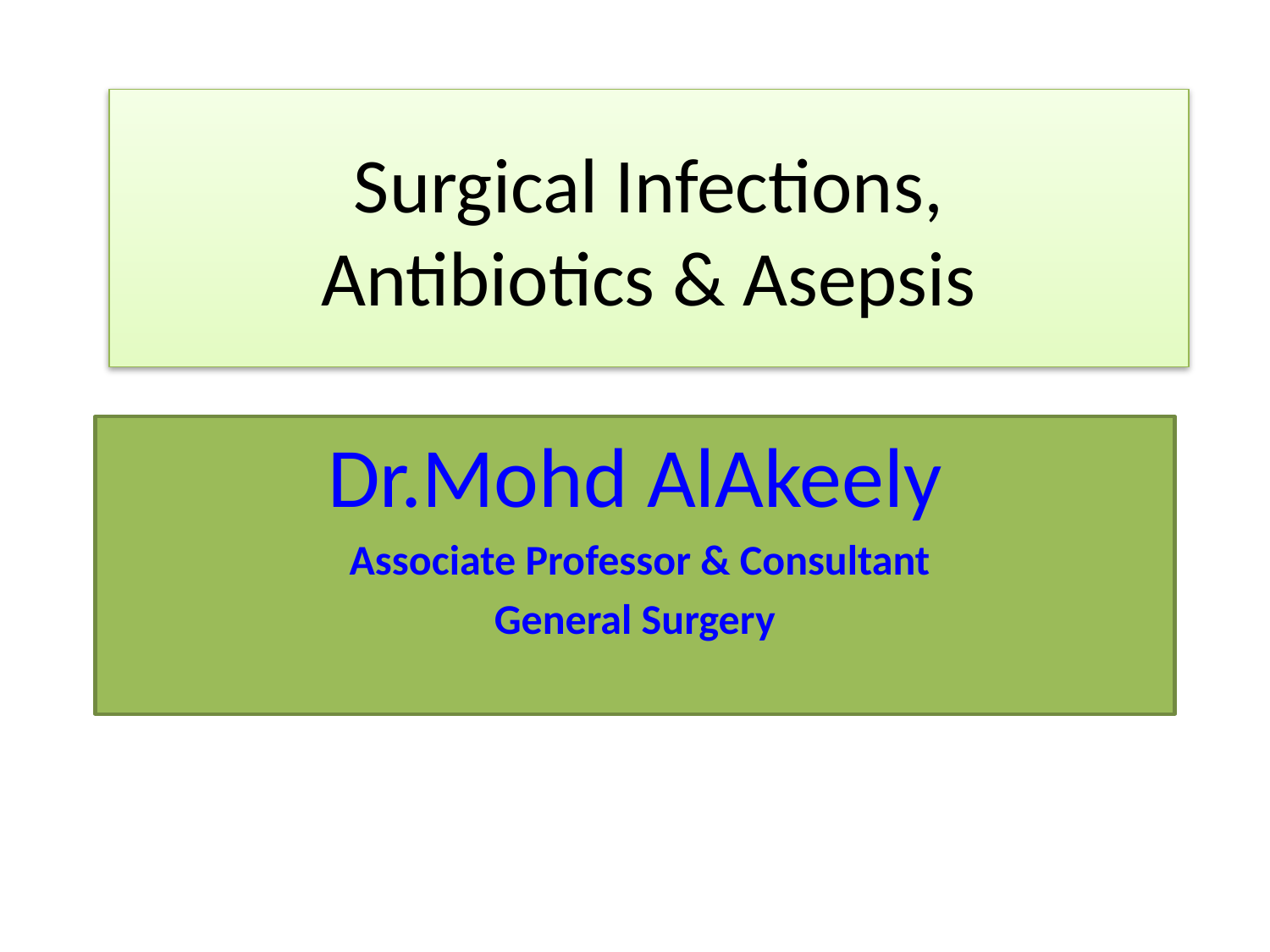

# Surgical Infections, Antibiotics & Asepsis
Dr.Mohd AlAkeely
 Associate Professor & Consultant
General Surgery